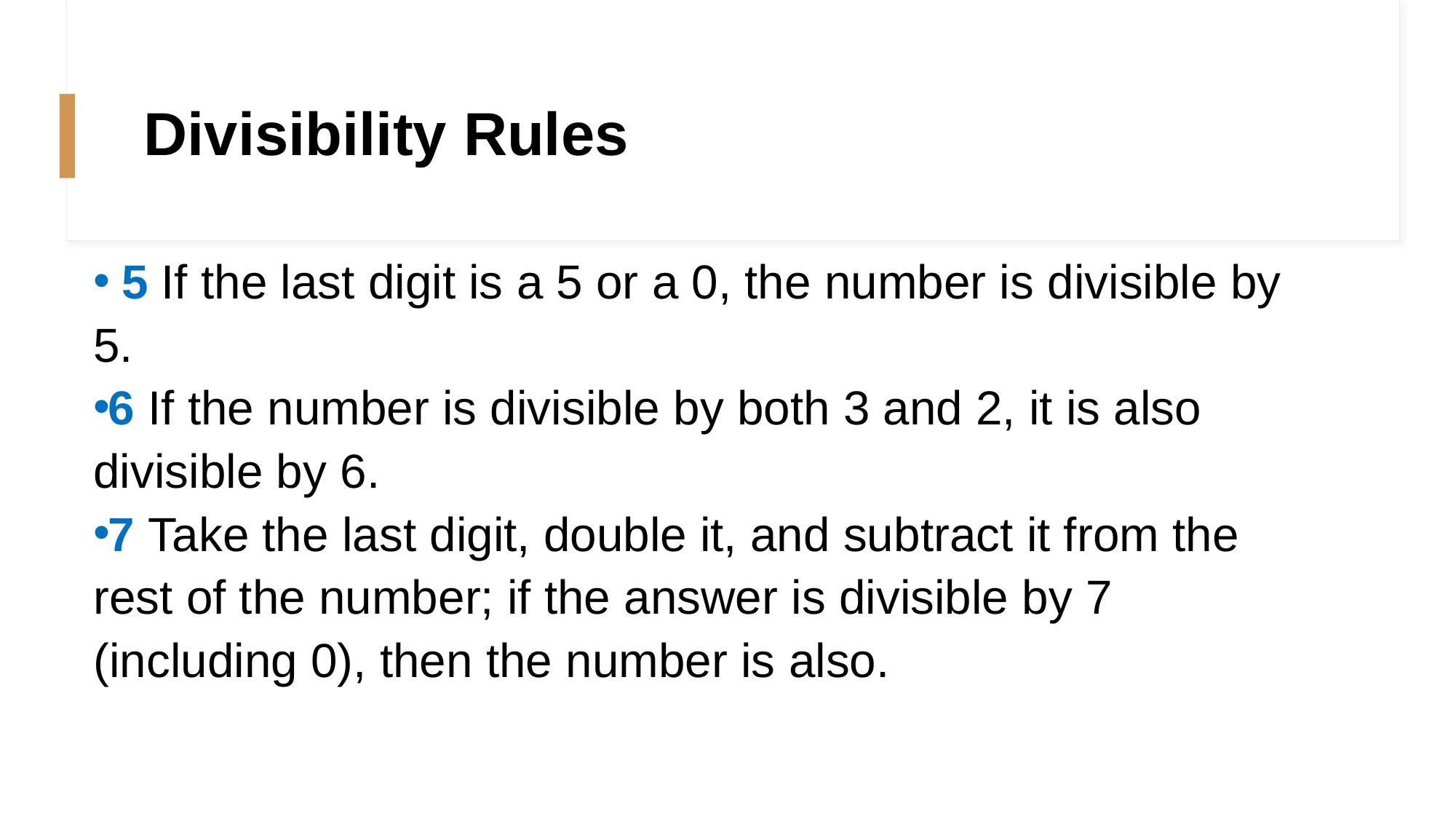

# Divisibility Rules
 5 If the last digit is a 5 or a 0, the number is divisible by 5.
6 If the number is divisible by both 3 and 2, it is also divisible by 6.
7 Take the last digit, double it, and subtract it from the rest of the number; if the answer is divisible by 7 (including 0), then the number is also.